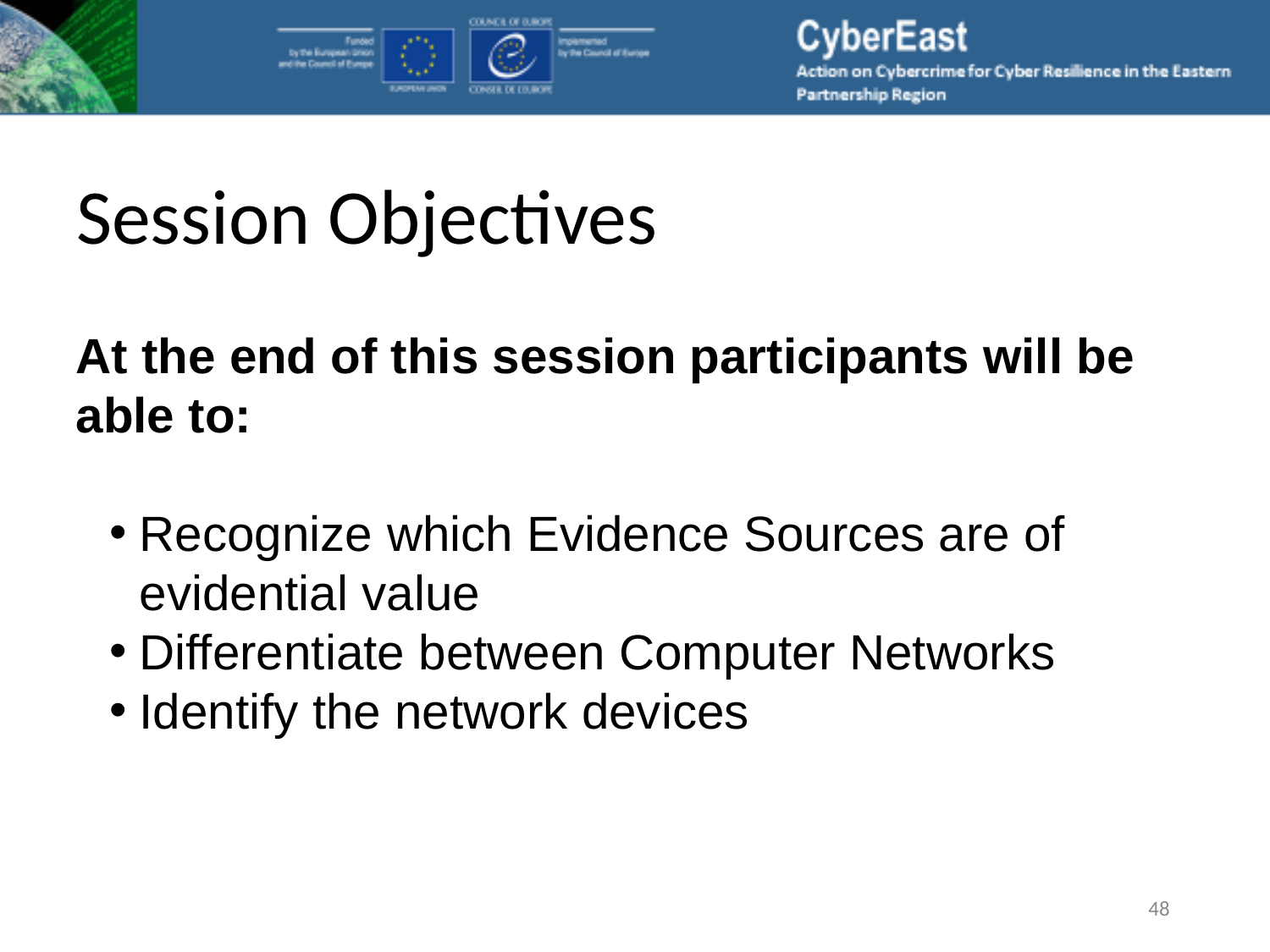

# Session Objectives
At the end of this session participants will be able to:

Recognize which Evidence Sources are of evidential value
Differentiate between Computer Networks
Identify the network devices
48